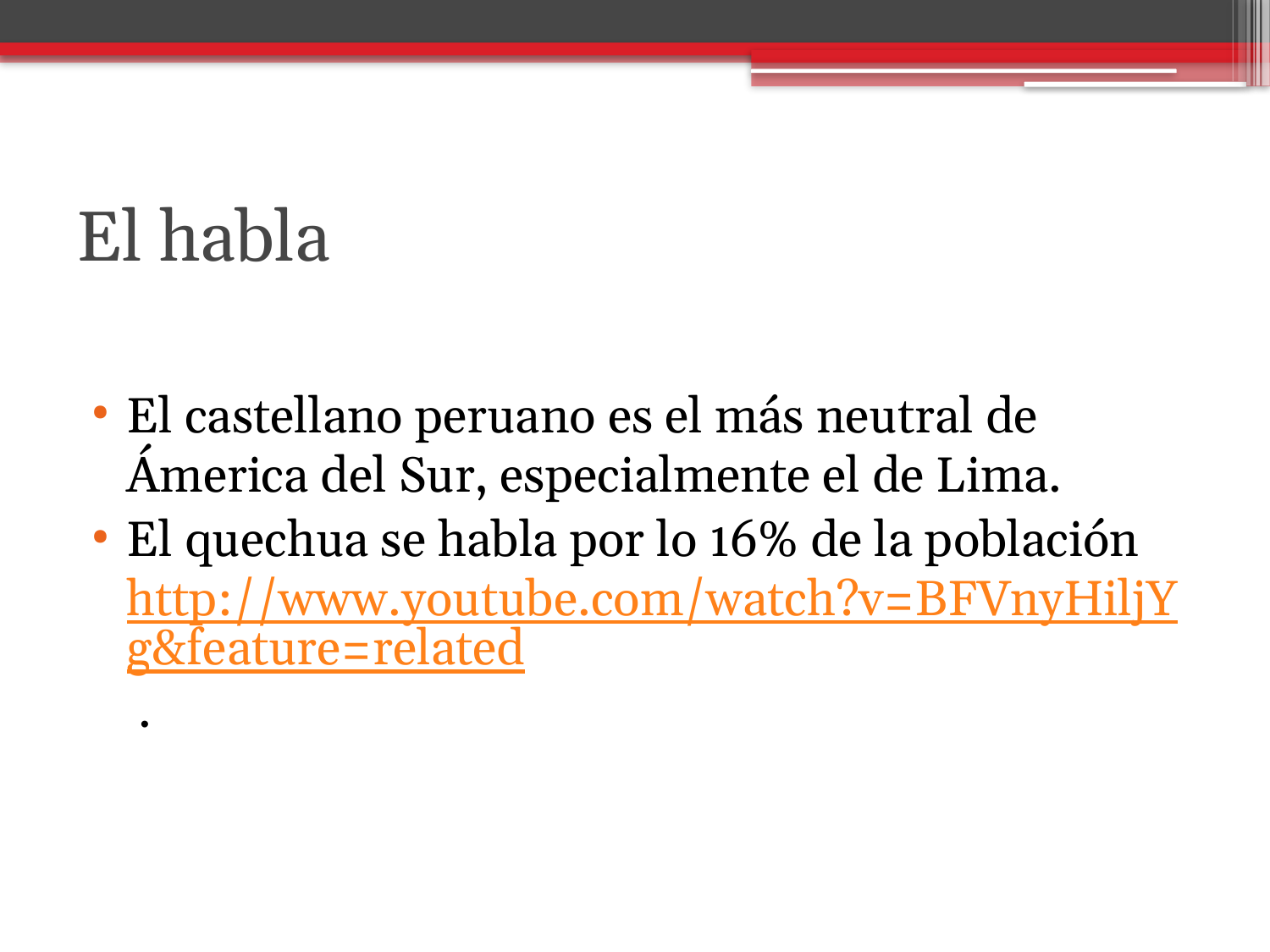

El castellano peruano es el más neutral de Ámerica del Sur, especialmente el de Lima.
El quechua se habla por lo 16% de la población http://www.youtube.com/watch?v=BFVnyHiljYg&feature=related .
# El habla